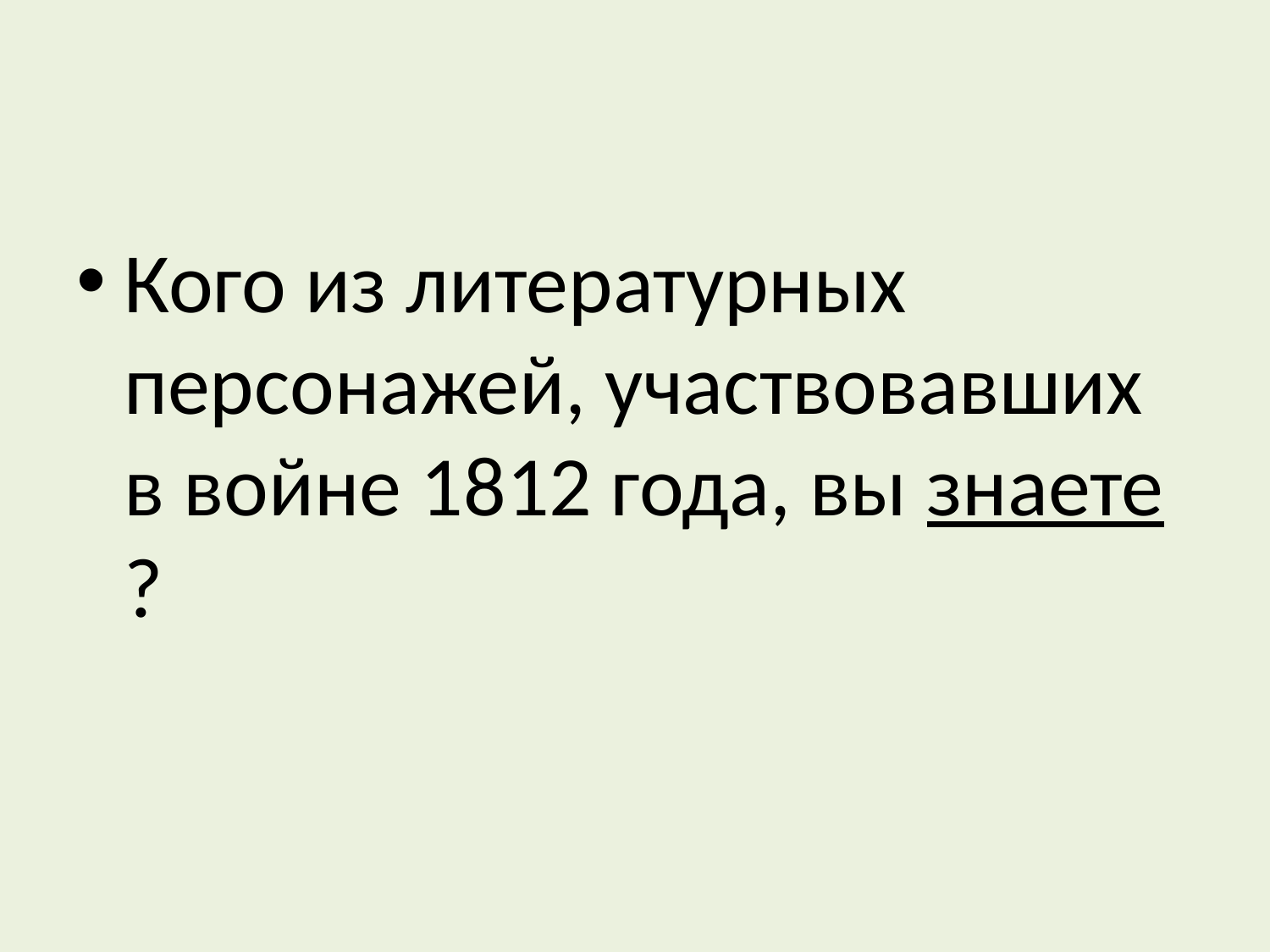

Кого из литературных персонажей, участвовавших в войне 1812 года, вы знаете?